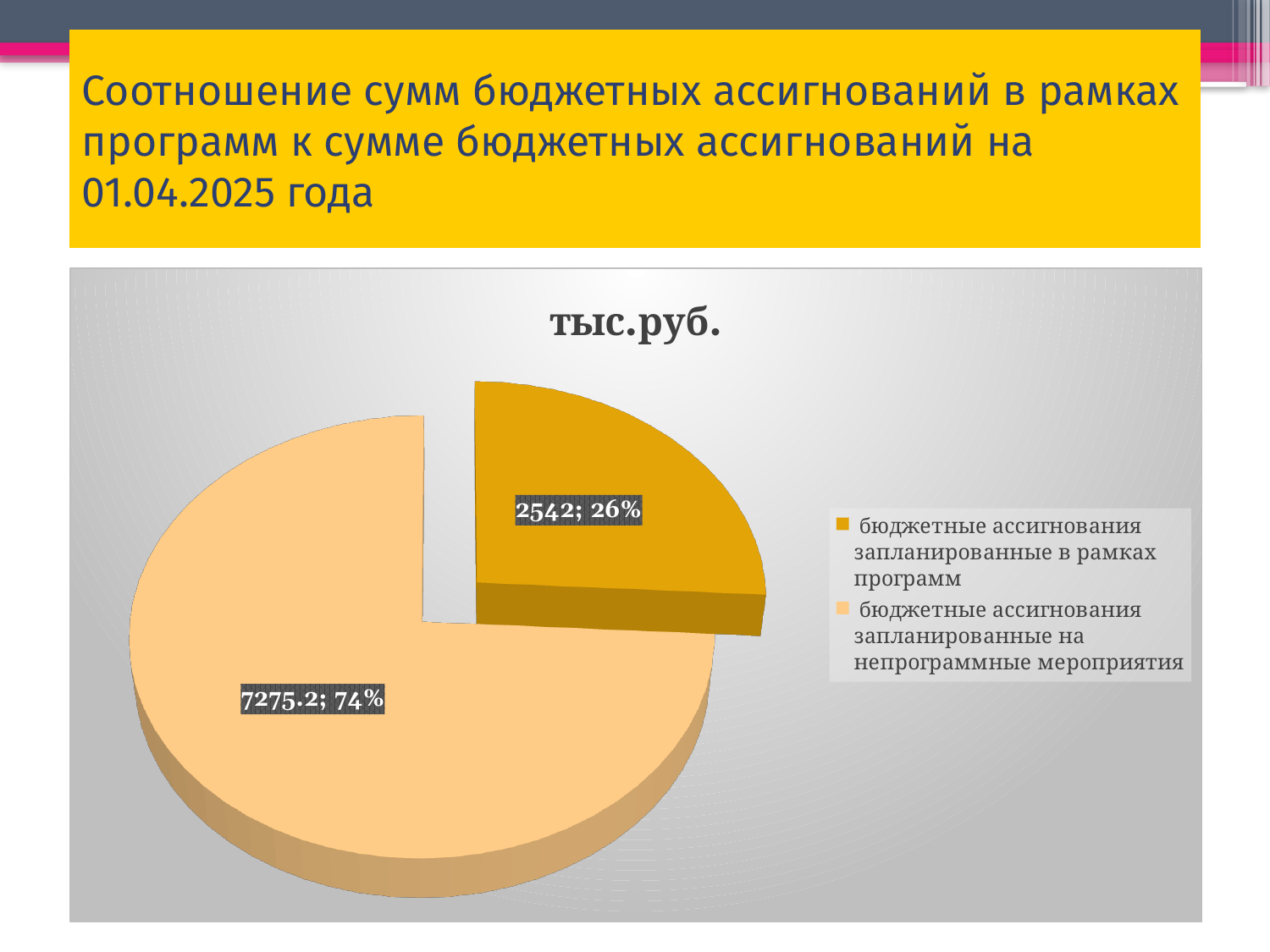

# Соотношение сумм бюджетных ассигнований в рамках программ к сумме бюджетных ассигнований на 01.04.2025 года

[unsupported chart]